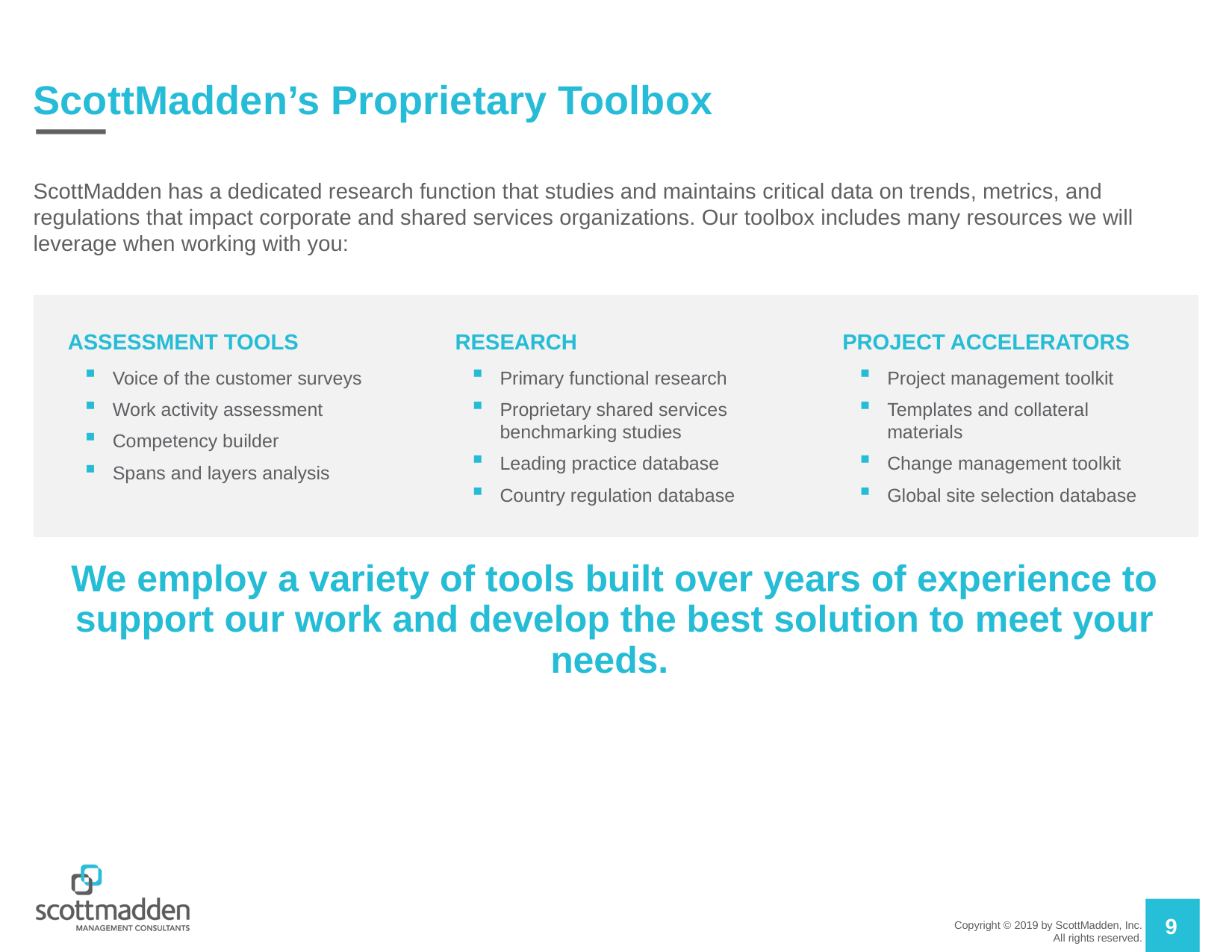

# ScottMadden’s Proprietary Toolbox
ScottMadden has a dedicated research function that studies and maintains critical data on trends, metrics, and regulations that impact corporate and shared services organizations. Our toolbox includes many resources we will leverage when working with you:

ASSESSMENT TOOLS
Voice of the customer surveys
Work activity assessment
Competency builder
Spans and layers analysis
RESEARCH
Primary functional research
Proprietary shared services
benchmarking studies
Leading practice database
Country regulation database
PROJECT ACCELERATORS
Project management toolkit
Templates and collateral materials
Change management toolkit
Global site selection database
We employ a variety of tools built over years of experience to support our work and develop the best solution to meet your needs.
9